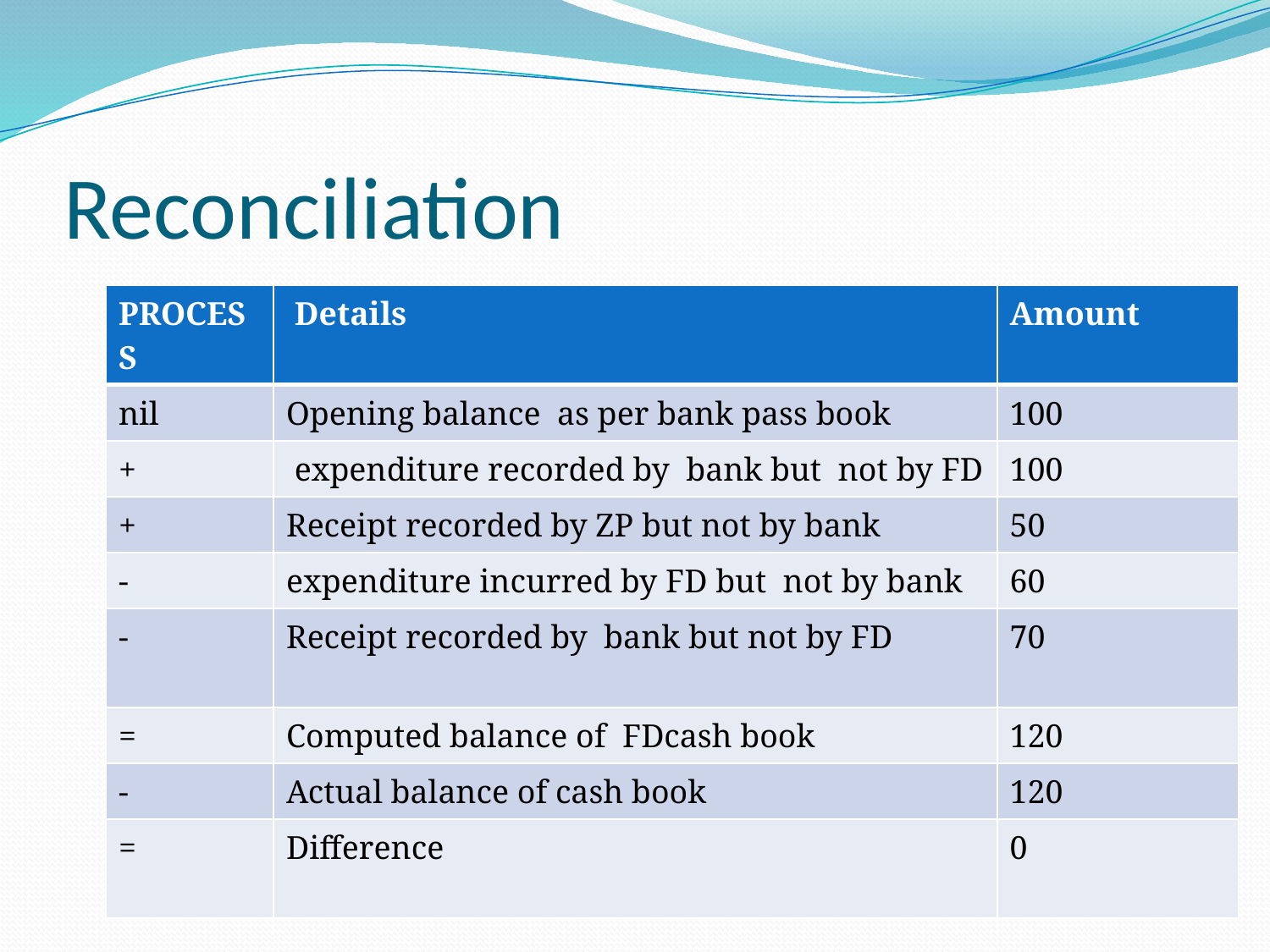

# Reconciliation
| PROCESS | Details | Amount |
| --- | --- | --- |
| nil | Opening balance as per bank pass book | 100 |
| + | expenditure recorded by bank but not by FD | 100 |
| + | Receipt recorded by ZP but not by bank | 50 |
| - | expenditure incurred by FD but not by bank | 60 |
| - | Receipt recorded by bank but not by FD | 70 |
| = | Computed balance of FDcash book | 120 |
| - | Actual balance of cash book | 120 |
| = | Difference | 0 |